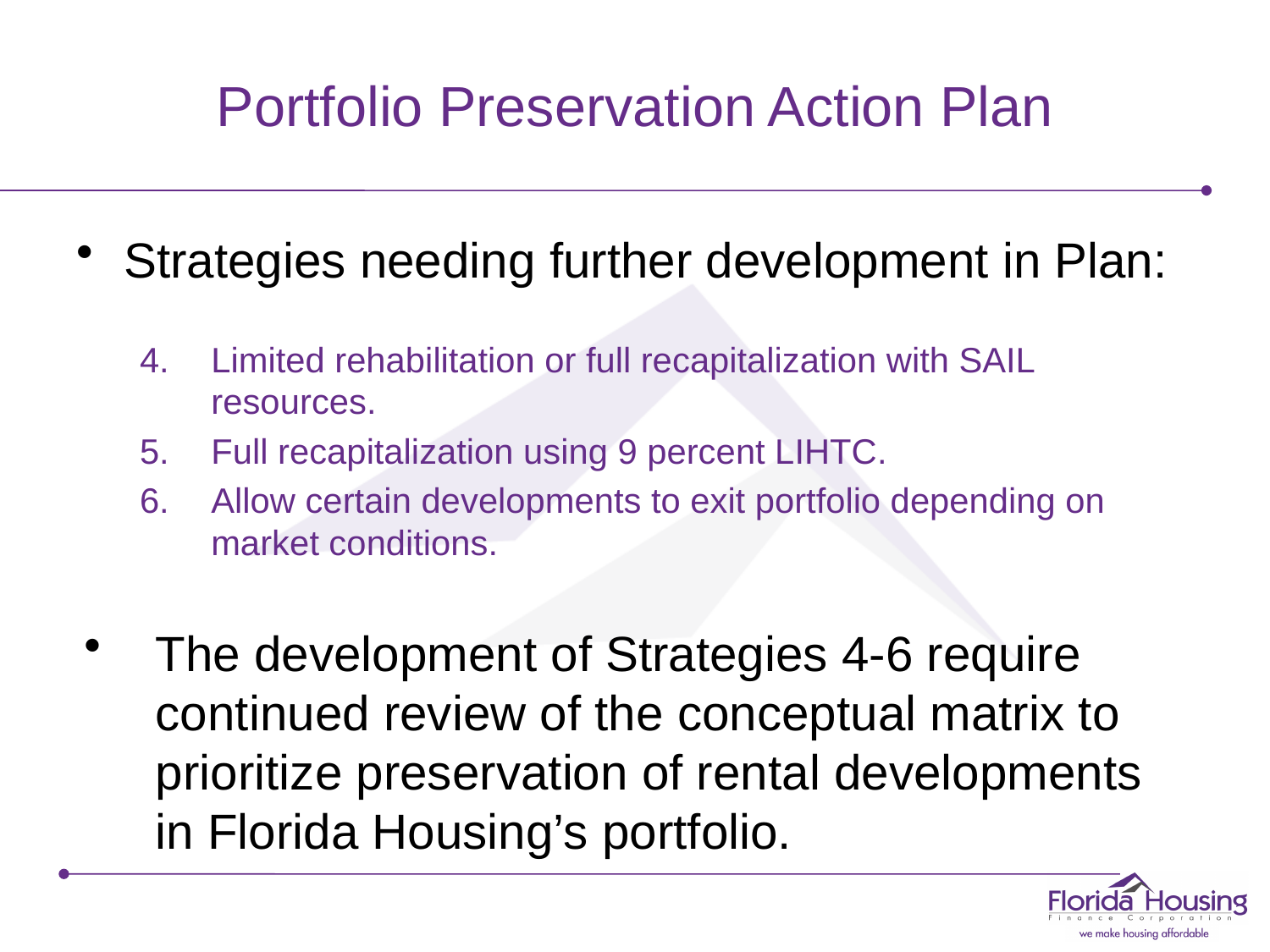

# Portfolio Preservation Action Plan
Strategies needing further development in Plan:

Limited rehabilitation or full recapitalization with SAIL resources.
Full recapitalization using 9 percent LIHTC.
Allow certain developments to exit portfolio depending on market conditions.

The development of Strategies 4-6 require continued review of the conceptual matrix to prioritize preservation of rental developments in Florida Housing’s portfolio.